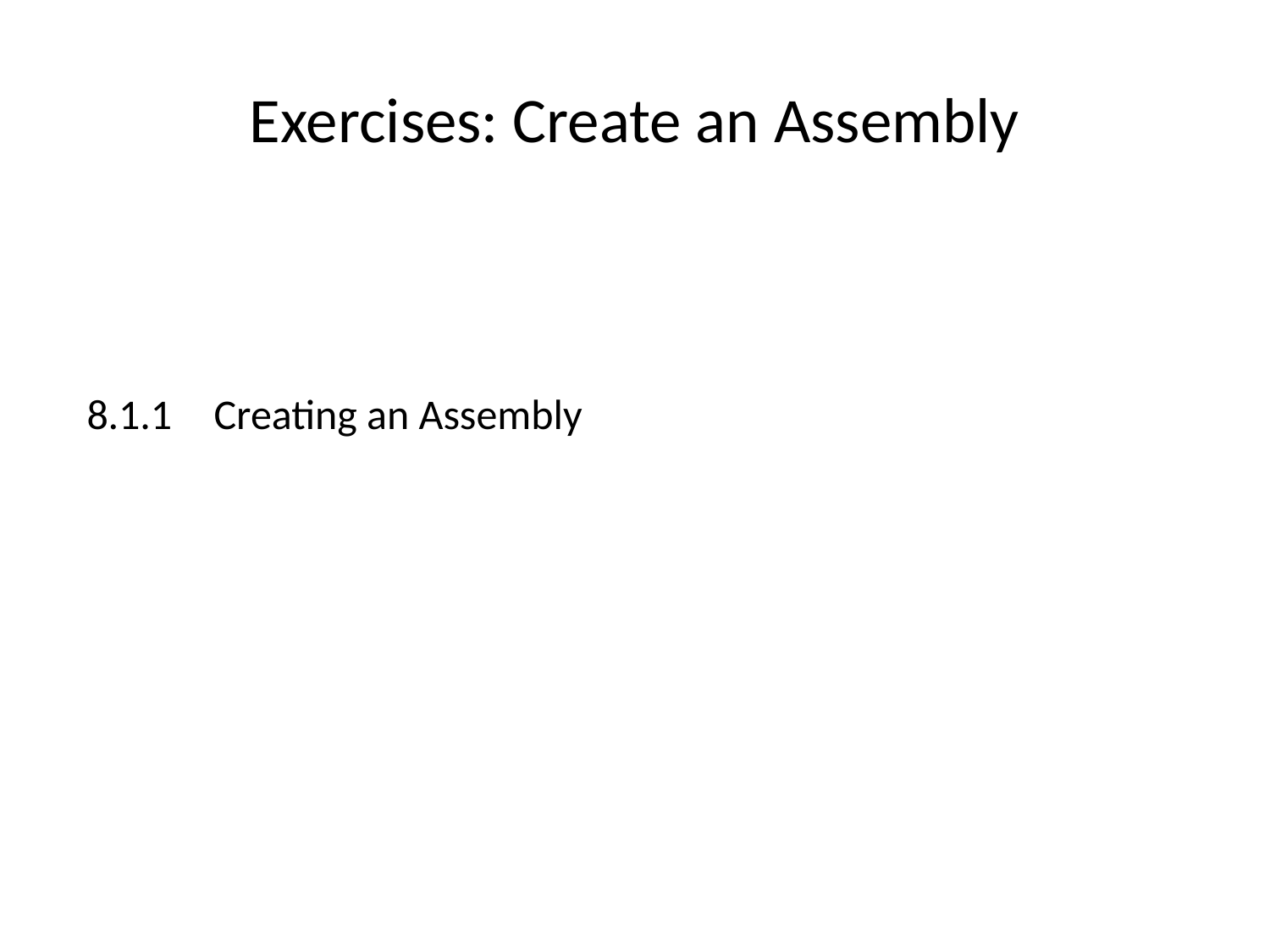

# Exercises: Create an Assembly
8.1.1	Creating an Assembly